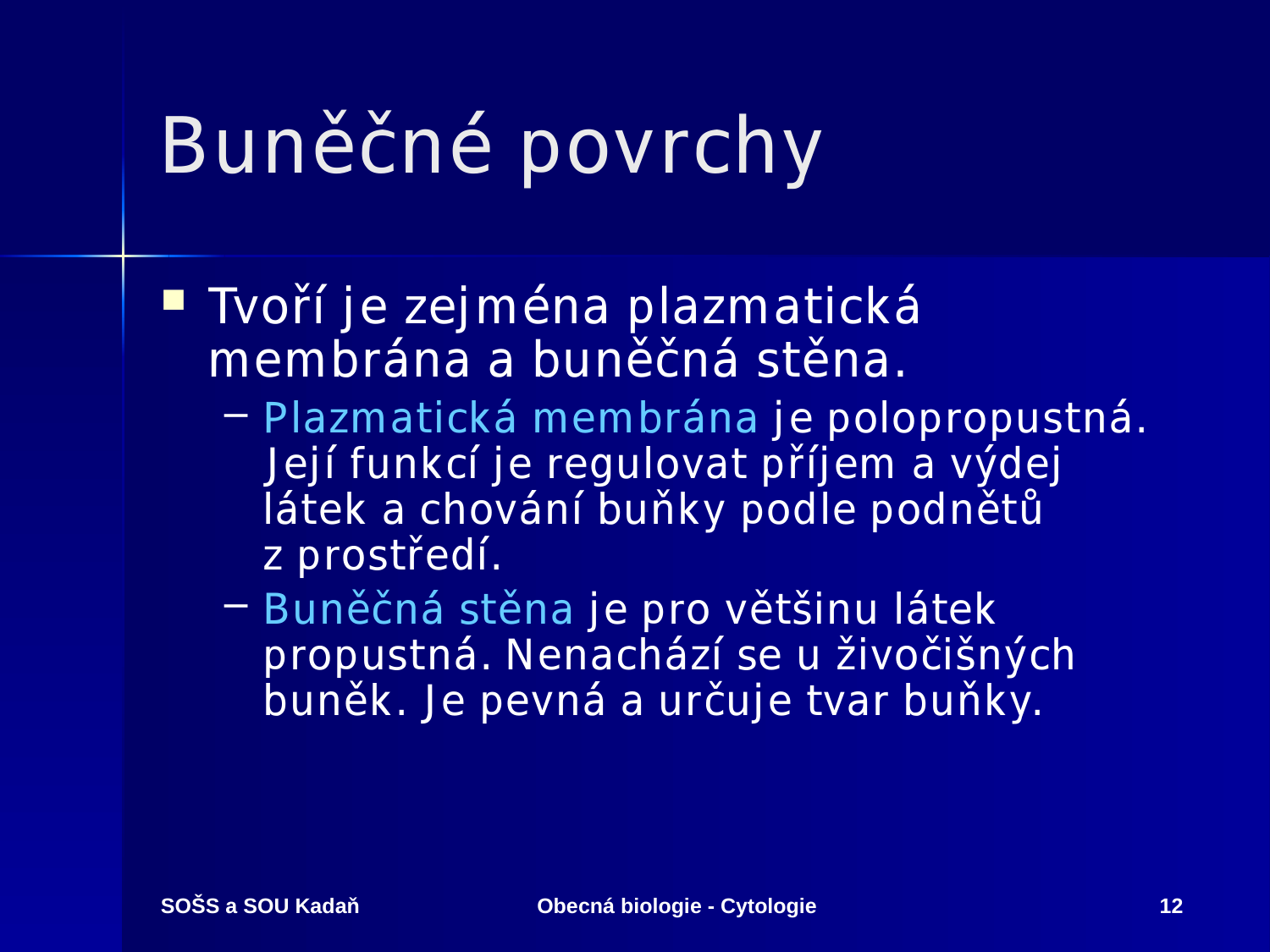

# Buněčné povrchy
Tvoří je zejména plazmatická membrána a buněčná stěna.
Plazmatická membrána je polopropustná. Její funkcí je regulovat příjem a výdej látek a chování buňky podle podnětů z prostředí.
Buněčná stěna je pro většinu látek propustná. Nenachází se u živočišných buněk. Je pevná a určuje tvar buňky.

SOŠS a SOU Kadaň
Obecná biologie - Cytologie
12